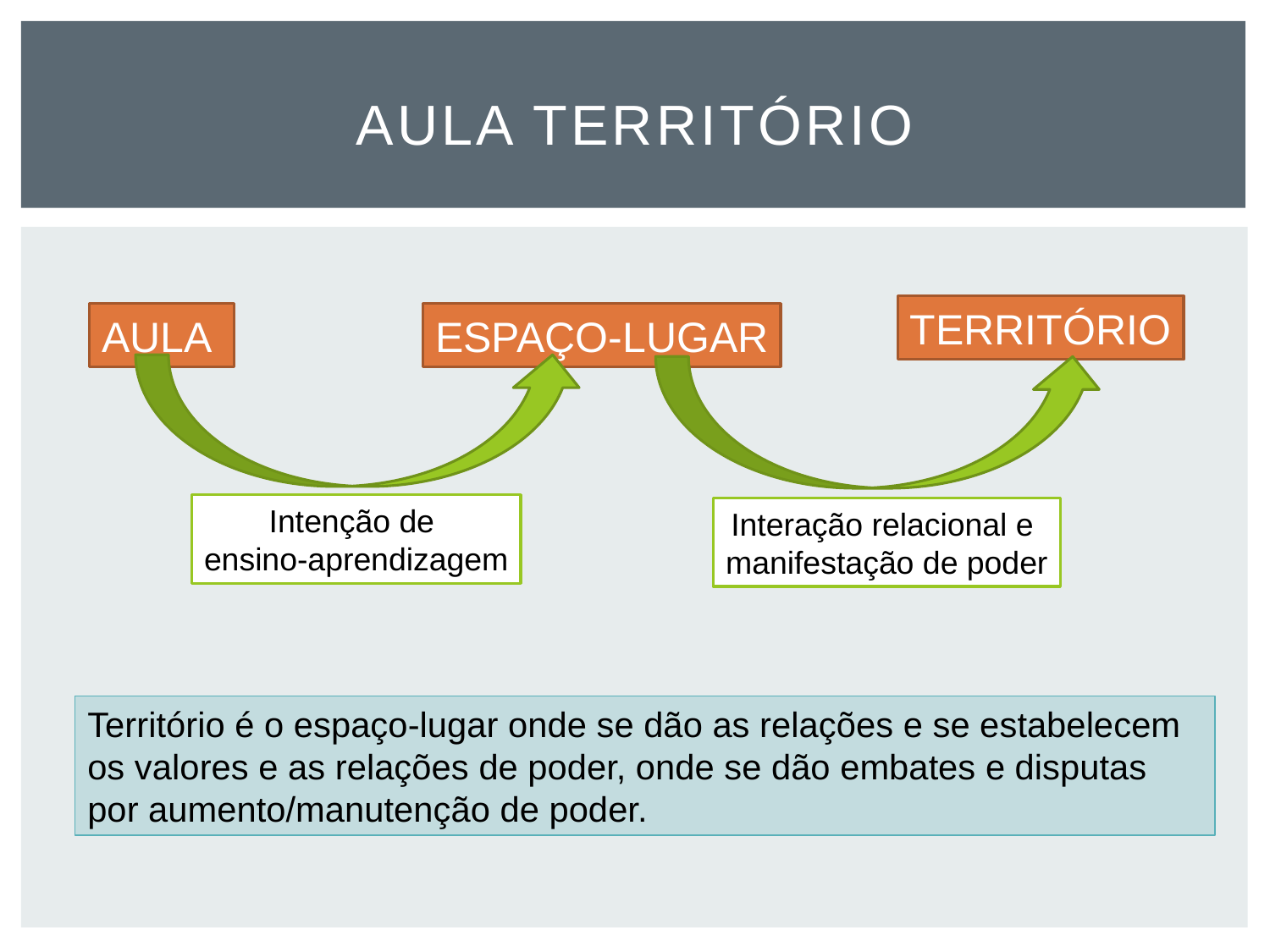

# Aula Território
TERRITÓRIO
AULA
ESPAÇO-LUGAR

Intenção de
ensino-aprendizagem
Interação relacional e
manifestação de poder
Território é o espaço-lugar onde se dão as relações e se estabelecem os valores e as relações de poder, onde se dão embates e disputas por aumento/manutenção de poder.